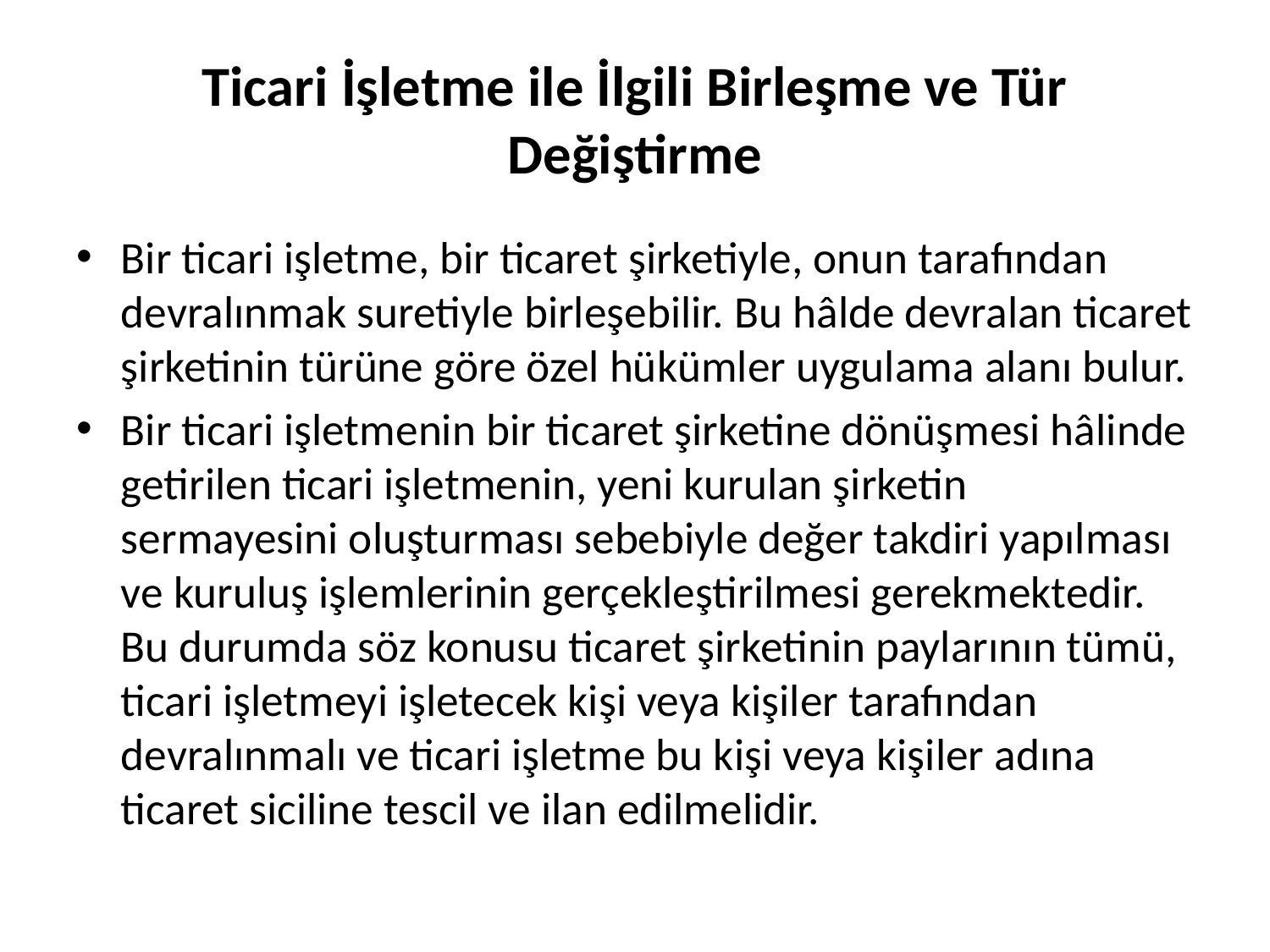

# Ticari İşletme ile İlgili Birleşme ve Tür Değiştirme
Bir ticari işletme, bir ticaret şirketiyle, onun tarafından devralınmak suretiyle birleşebilir. Bu hâlde devralan ticaret şirketinin türüne göre özel hükümler uygulama alanı bulur.
Bir ticari işletmenin bir ticaret şirketine dönüşmesi hâlinde getirilen ticari işletmenin, yeni kurulan şirketin sermayesini oluşturması sebebiyle değer takdiri yapılması ve kuruluş işlemlerinin gerçekleştirilmesi gerekmektedir. Bu durumda söz konusu ticaret şirketinin paylarının tümü, ticari işletmeyi işletecek kişi veya kişiler tarafından devralınmalı ve ticari işletme bu kişi veya kişiler adına ticaret siciline tescil ve ilan edilmelidir.